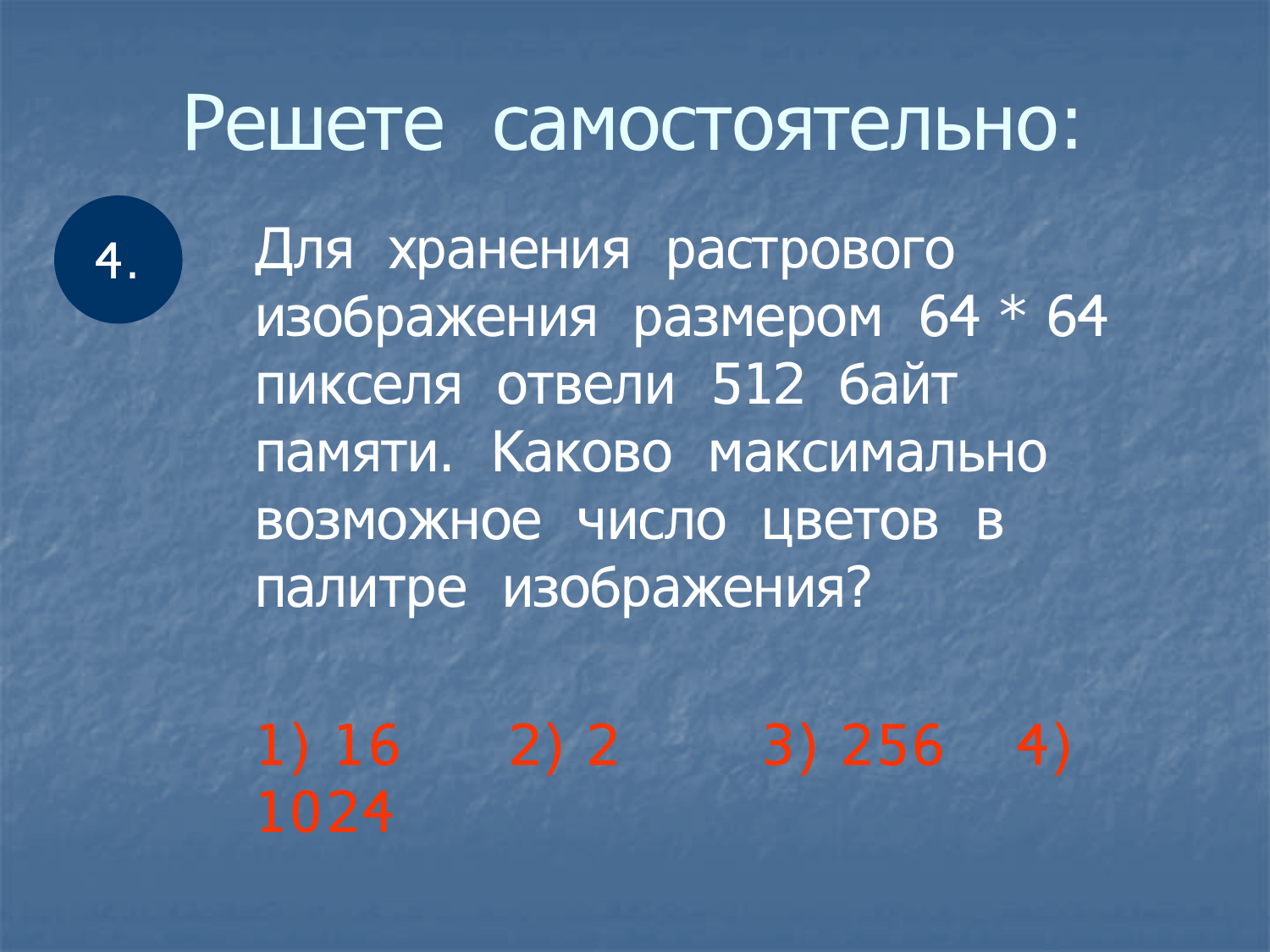

# Решете  самостоятельно:
4.
	Для  хранения  растрового  изображения  размером  64 * 64  пикселя  отвели  512  байт  памяти.  Каково  максимально  возможное  число  цветов  в  палитре  изображения?

	1) 16	2) 2		3) 256	4) 1024